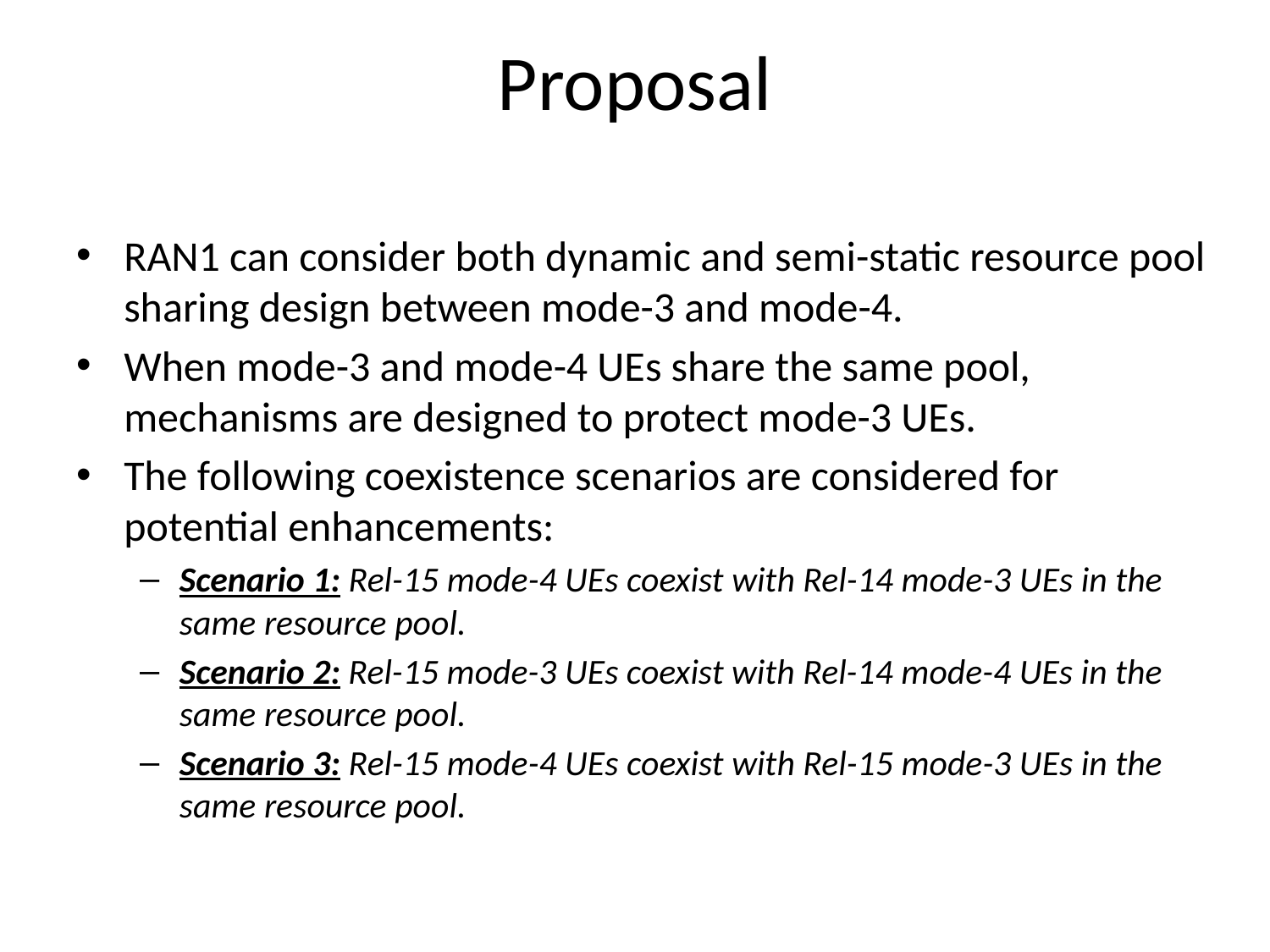

# Proposal
RAN1 can consider both dynamic and semi-static resource pool sharing design between mode-3 and mode-4.
When mode-3 and mode-4 UEs share the same pool, mechanisms are designed to protect mode-3 UEs.
The following coexistence scenarios are considered for potential enhancements:
Scenario 1: Rel-15 mode-4 UEs coexist with Rel-14 mode-3 UEs in the same resource pool.
Scenario 2: Rel-15 mode-3 UEs coexist with Rel-14 mode-4 UEs in the same resource pool.
Scenario 3: Rel-15 mode-4 UEs coexist with Rel-15 mode-3 UEs in the same resource pool.